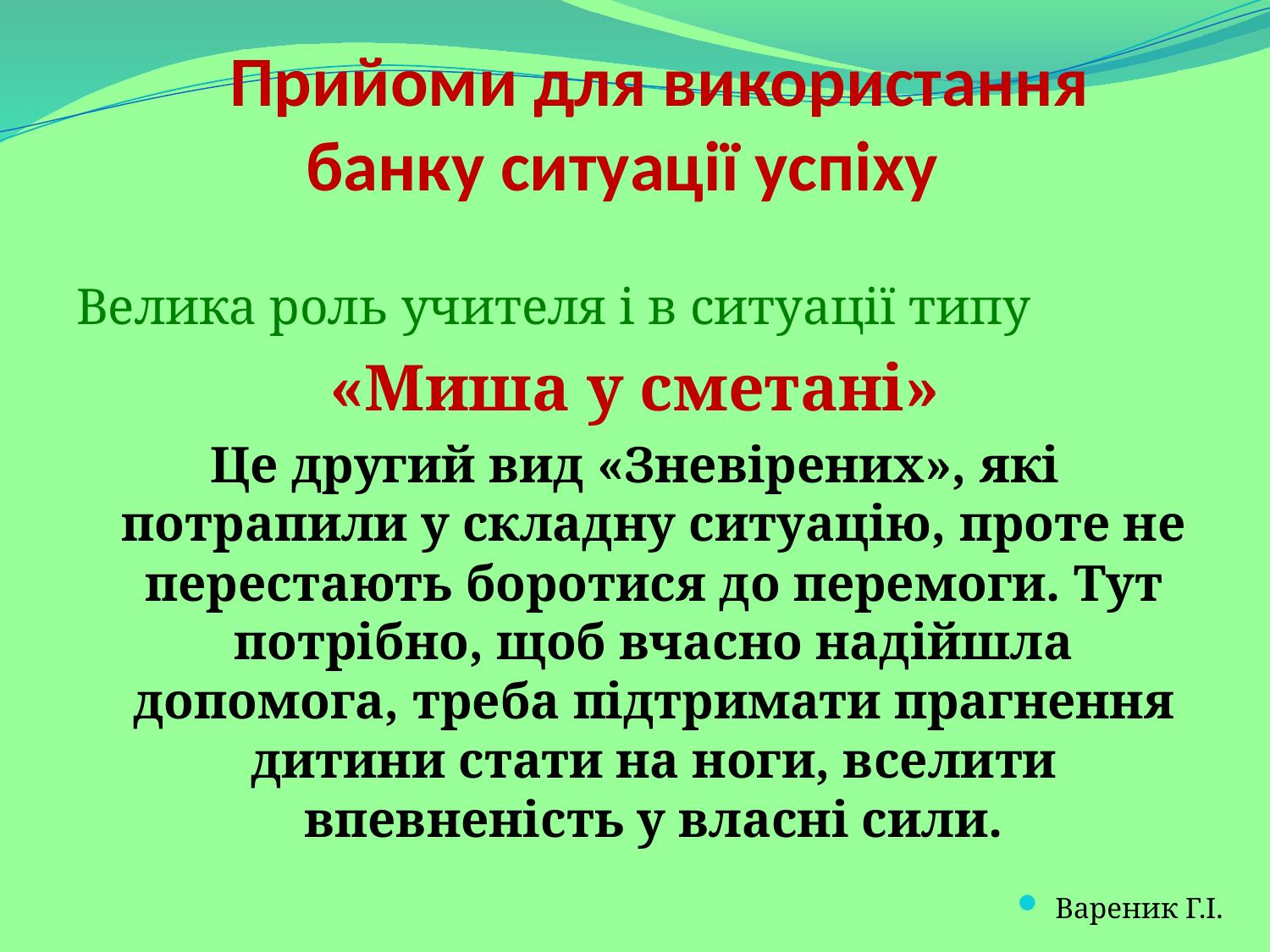

Прийоми для використання  банку ситуації успіху
Велика роль учителя і в ситуації типу
«Миша у сметані»
Це другий вид «Зневірених», які потрапили у складну ситуацію, проте не перестають боротися до перемоги. Тут потрібно, щоб вчасно надійшла допомога, треба підтримати прагнення дитини стати на ноги, вселити впевненість у власні сили.
Вареник Г.І.